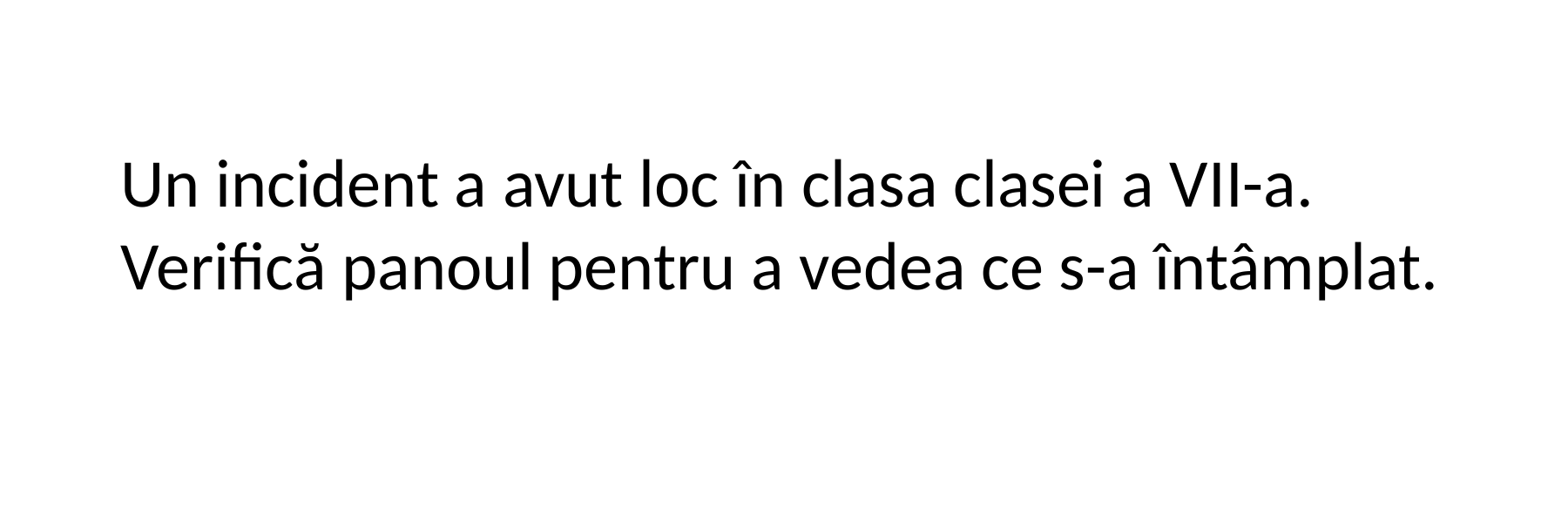

Un incident a avut loc în clasa clasei a VII-a.
Verifică panoul pentru a vedea ce s-a întâmplat.